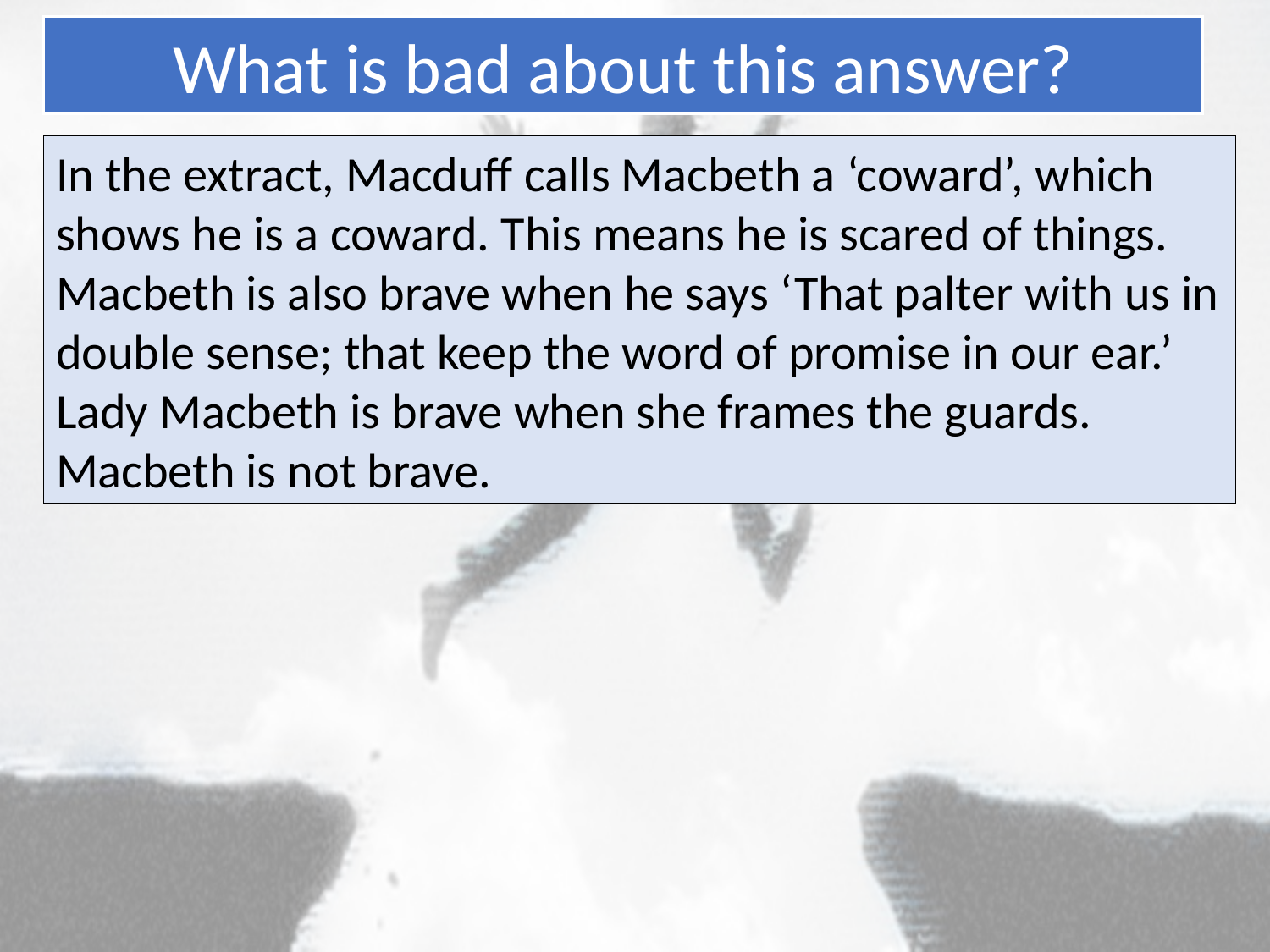

What is bad about this answer?
In the extract, Macduff calls Macbeth a ‘coward’, which shows he is a coward. This means he is scared of things.  Macbeth is also brave when he says ‘That palter with us in double sense; that keep the word of promise in our ear.’
Lady Macbeth is brave when she frames the guards. Macbeth is not brave.